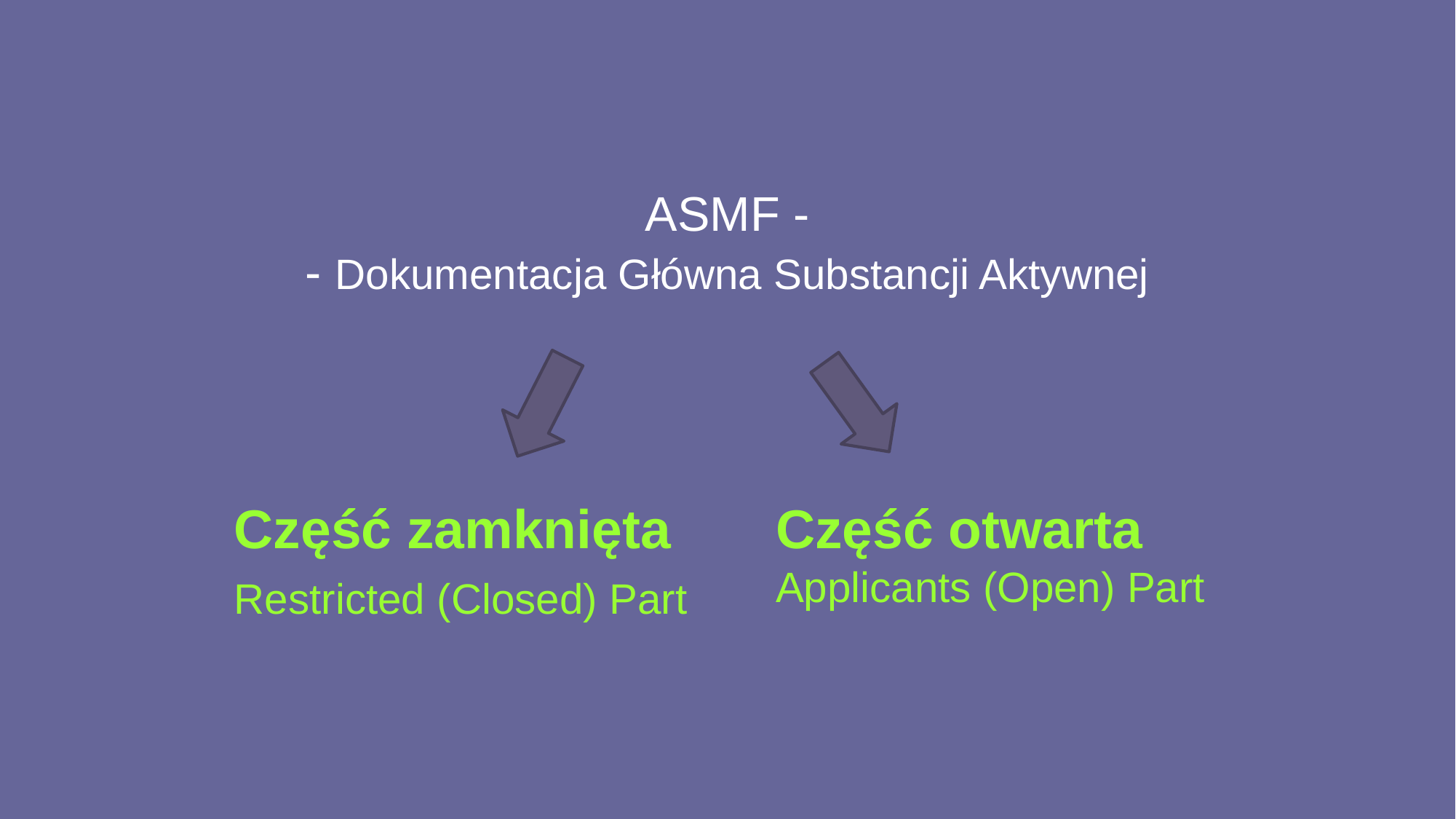

# ASMF - - Dokumentacja Główna Substancji Aktywnej

Część zamknięta
Restricted (Closed) Part
Część otwarta
Applicants (Open) Part